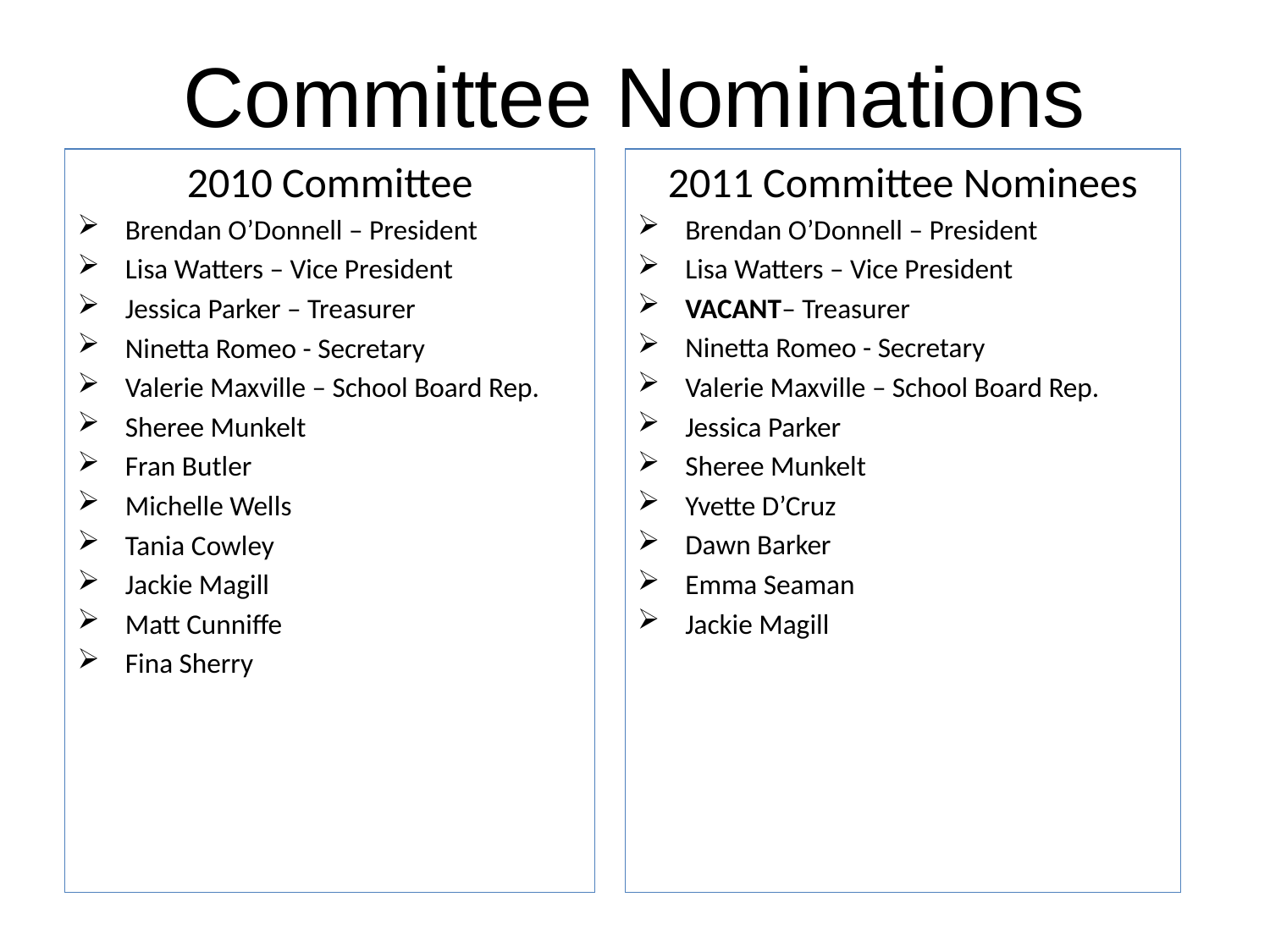

# Committee Nominations
2010 Committee
Brendan O’Donnell – President
Lisa Watters – Vice President
Jessica Parker – Treasurer
Ninetta Romeo - Secretary
Valerie Maxville – School Board Rep.
Sheree Munkelt
Fran Butler
Michelle Wells
Tania Cowley
Jackie Magill
Matt Cunniffe
Fina Sherry

2011 Committee Nominees
Brendan O’Donnell – President
Lisa Watters – Vice President
VACANT– Treasurer
Ninetta Romeo - Secretary
Valerie Maxville – School Board Rep.
Jessica Parker
Sheree Munkelt
Yvette D’Cruz
Dawn Barker
Emma Seaman
Jackie Magill